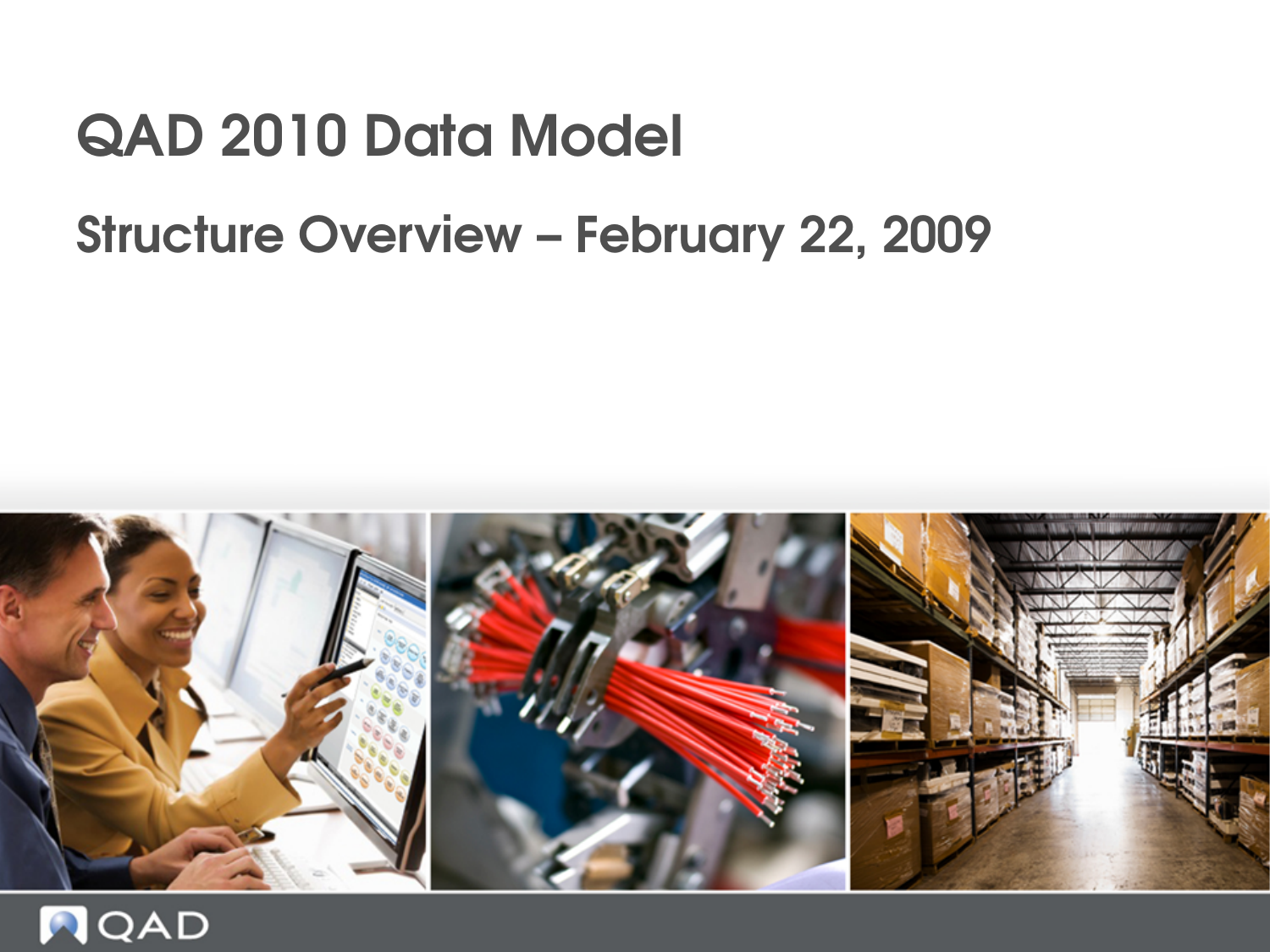

# QAD 2010 Data Model
Structure Overview – February 22, 2009